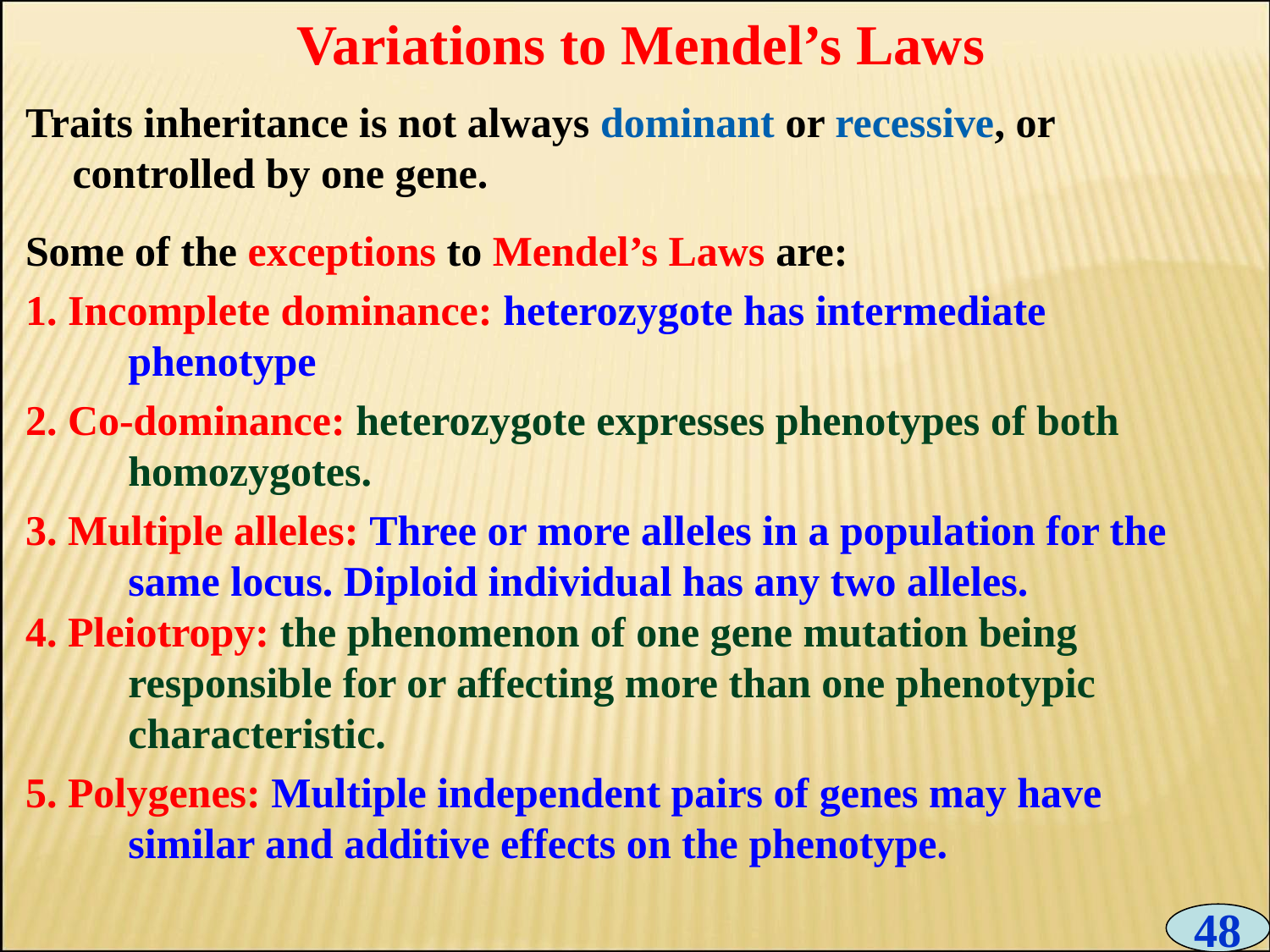

# Variations to Mendel’s Laws
Traits inheritance is not always dominant or recessive, or controlled by one gene.
Some of the exceptions to Mendel’s Laws are:
1. Incomplete dominance: heterozygote has intermediate phenotype
2. Co-dominance: heterozygote expresses phenotypes of both homozygotes.
3. Multiple alleles: Three or more alleles in a population for the same locus. Diploid individual has any two alleles.
4. Pleiotropy: the phenomenon of one gene mutation being responsible for or affecting more than one phenotypic characteristic.
5. Polygenes: Multiple independent pairs of genes may have similar and additive effects on the phenotype.

48